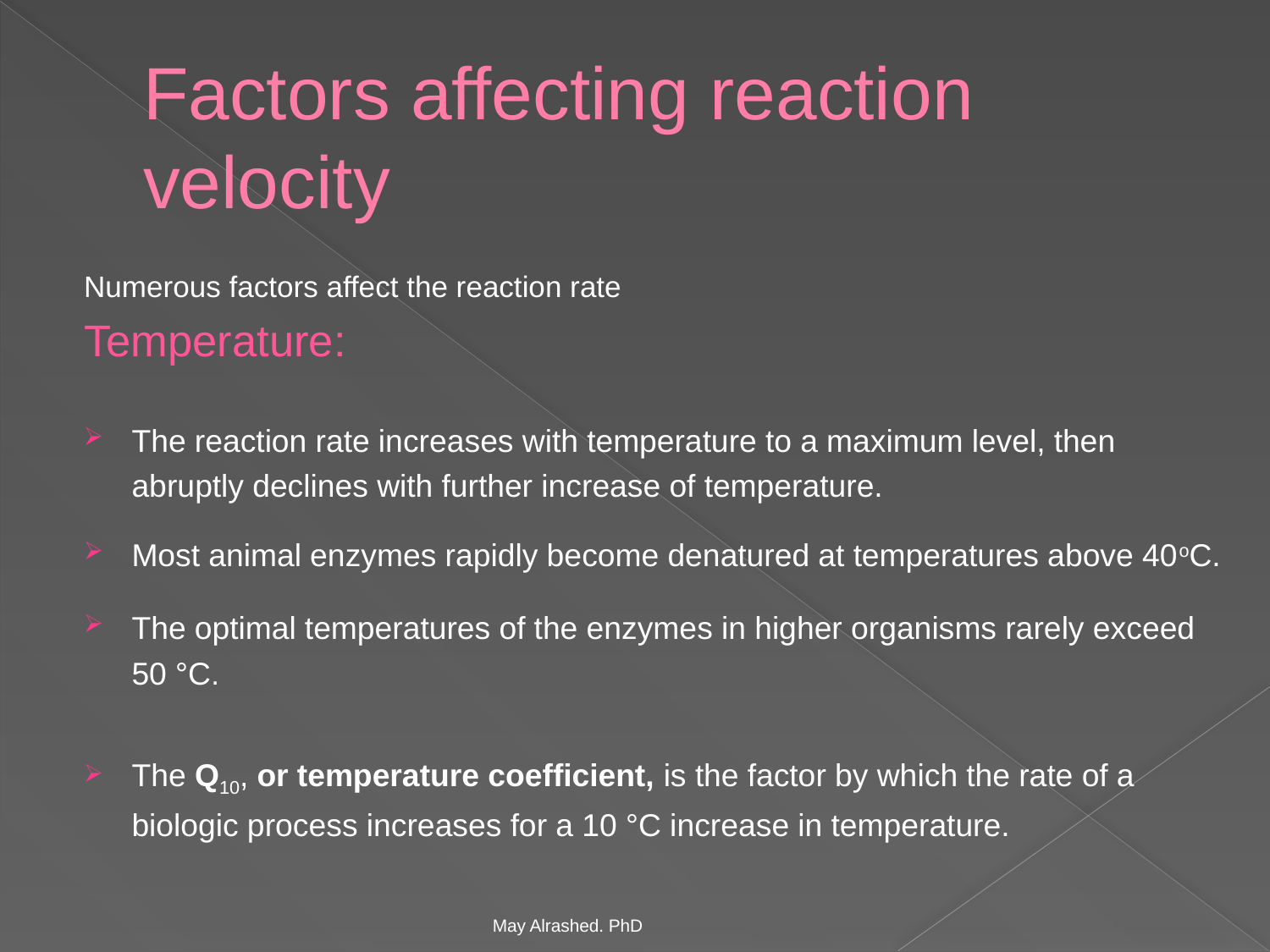

# Factors affecting reaction velocity
Numerous factors affect the reaction rate
Temperature:

The reaction rate increases with temperature to a maximum level, then abruptly declines with further increase of temperature.

Most animal enzymes rapidly become denatured at temperatures above 40oC.

The optimal temperatures of the enzymes in higher organisms rarely exceed 50 °C.

The Q10, or temperature coefficient, is the factor by which the rate of a biologic process increases for a 10 °C increase in temperature.

May Alrashed. PhD